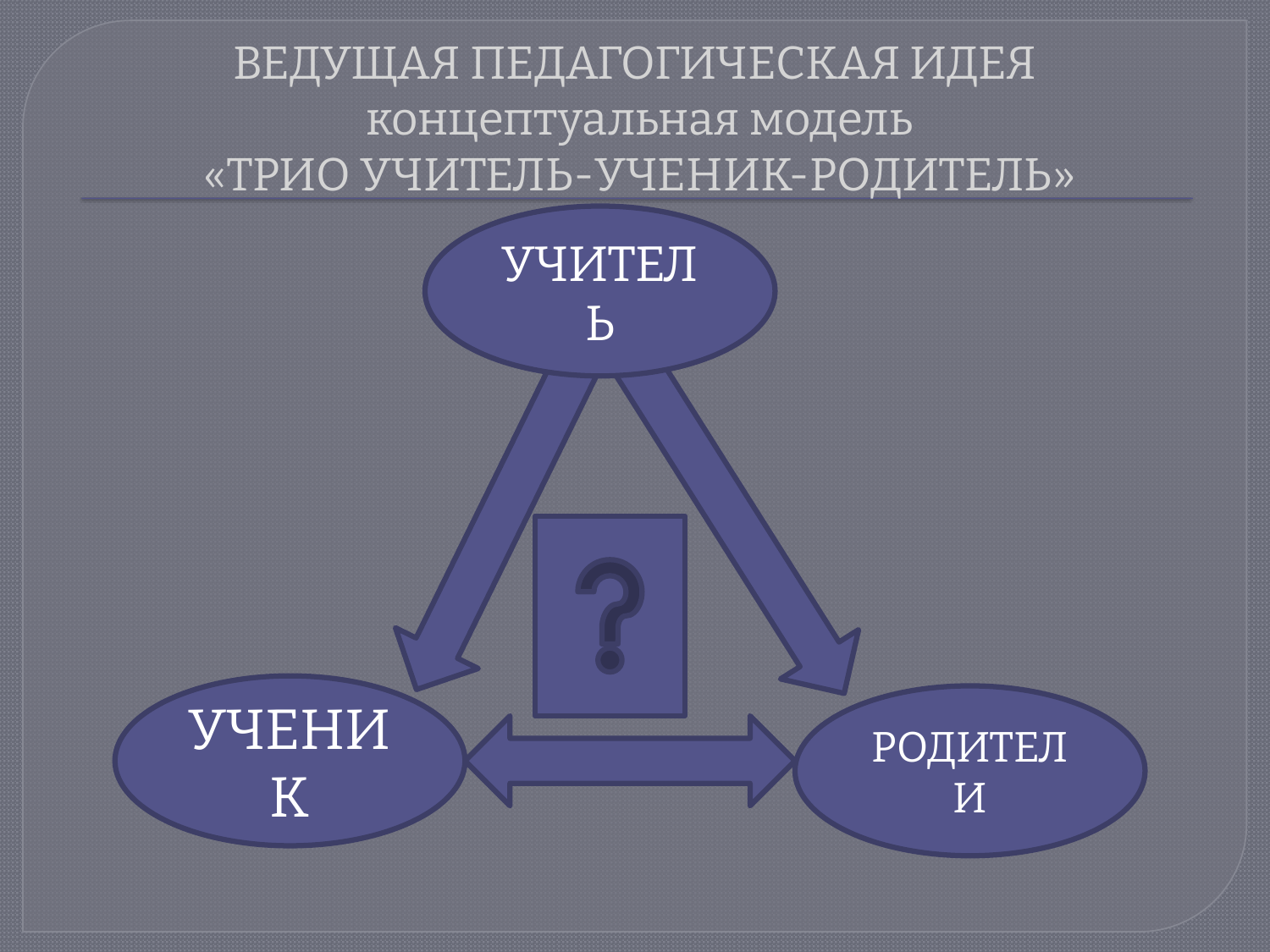

# ВЕДУЩАЯ ПЕДАГОГИЧЕСКАЯ ИДЕЯ концептуальная модель «ТРИО УЧИТЕЛЬ-УЧЕНИК-РОДИТЕЛЬ»
УЧИТЕЛЬ

УЧЕНИК
РОДИТЕЛИ